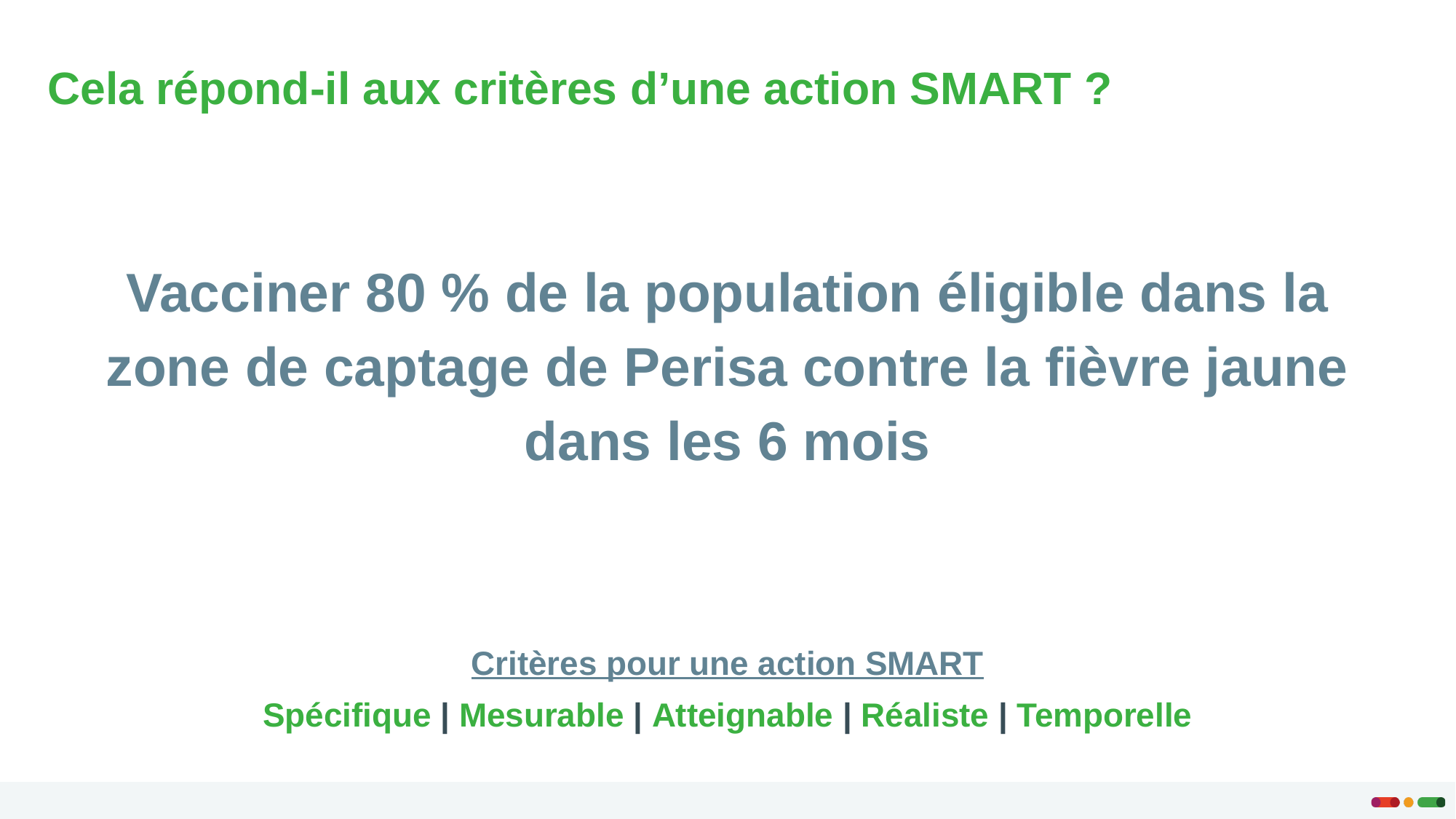

Cela répond-il aux critères d’une action SMART ?
Vacciner 80 % de la population éligible dans la zone de captage de Perisa contre la fièvre jaune dans les 6 mois
Critères pour une action SMART
Spécifique​ | Mesurable | Atteignable | Réaliste | Temporelle​